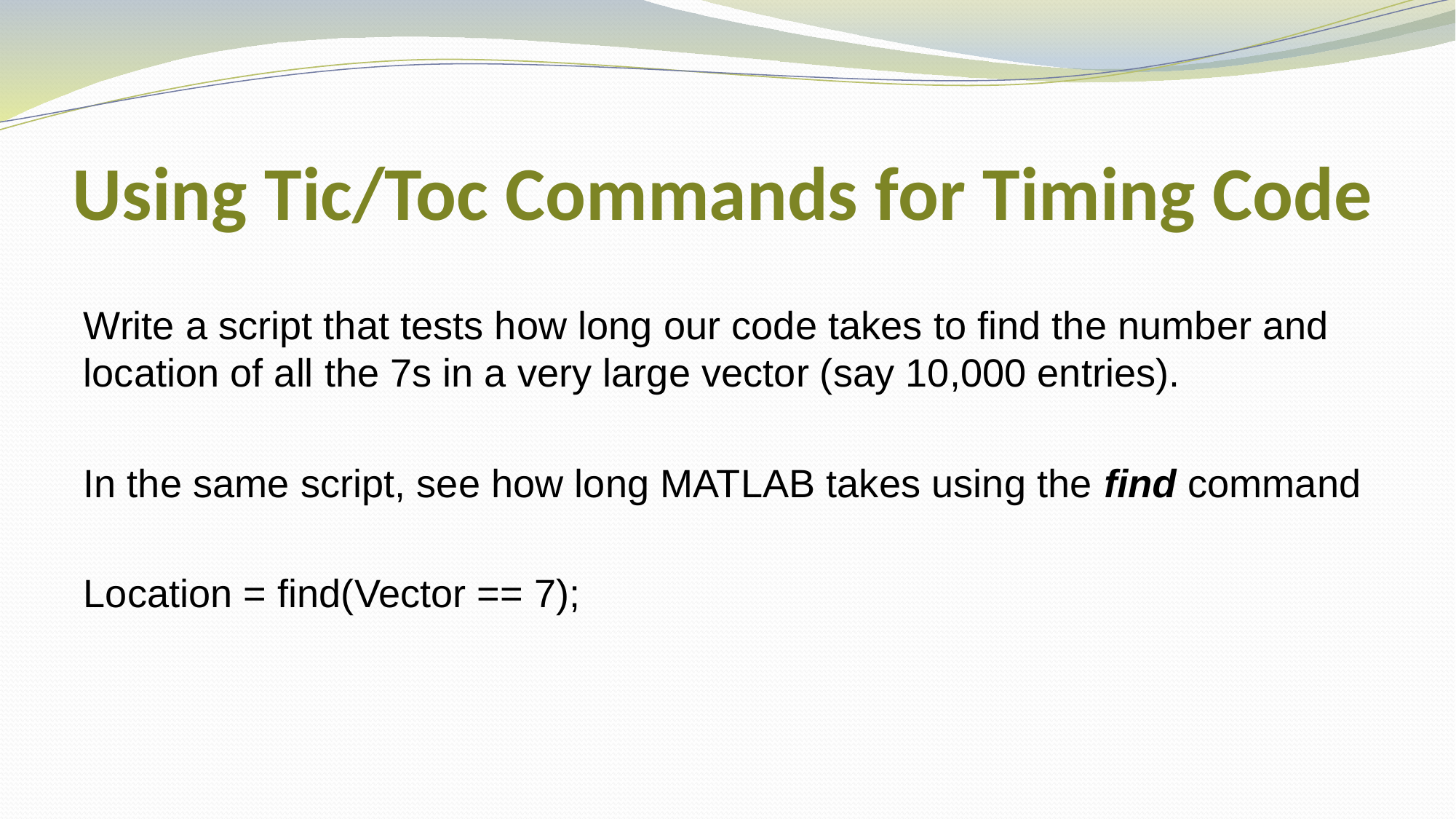

# Using Tic/Toc Commands for Timing Code
Write a script that tests how long our code takes to find the number and location of all the 7s in a very large vector (say 10,000 entries).

In the same script, see how long MATLAB takes using the find command

Location = find(Vector == 7);